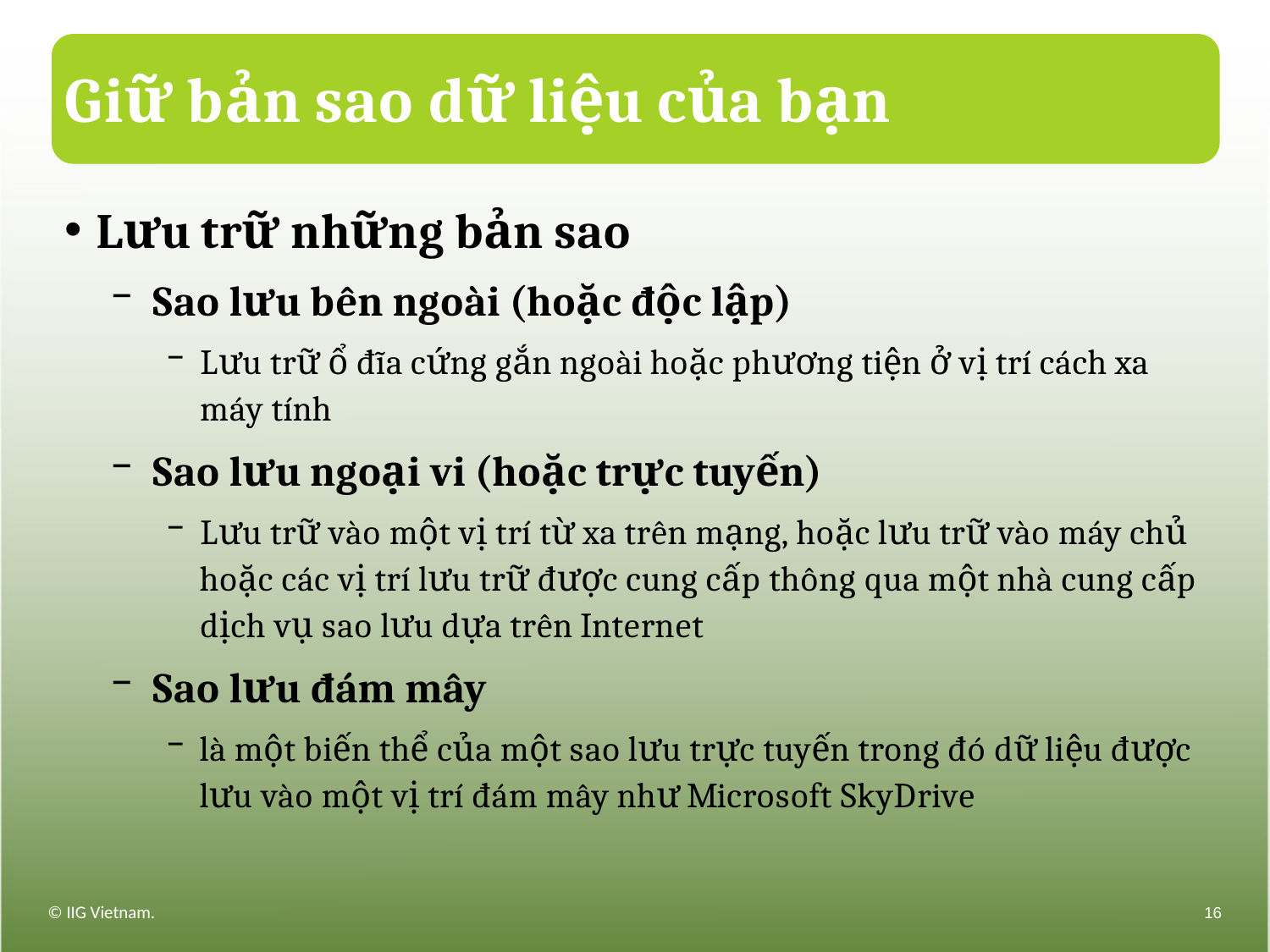

# Giữ bản sao dữ liệu của bạn
Lưu trữ những bản sao
Sao lưu bên ngoài (hoặc độc lập)
Lưu trữ ổ đĩa cứng gắn ngoài hoặc phương tiện ở vị trí cách xa
máy tính
Sao lưu ngoại vi (hoặc trực tuyến)
Lưu trữ vào một vị trí từ xa trên mạng, hoặc lưu trữ vào máy chủ hoặc các vị trí lưu trữ được cung cấp thông qua một nhà cung cấp dịch vụ sao lưu dựa trên Internet
Sao lưu đám mây
là một biến thể của một sao lưu trực tuyến trong đó dữ liệu được lưu vào một vị trí đám mây như Microsoft SkyDrive
© IIG Vietnam.
16